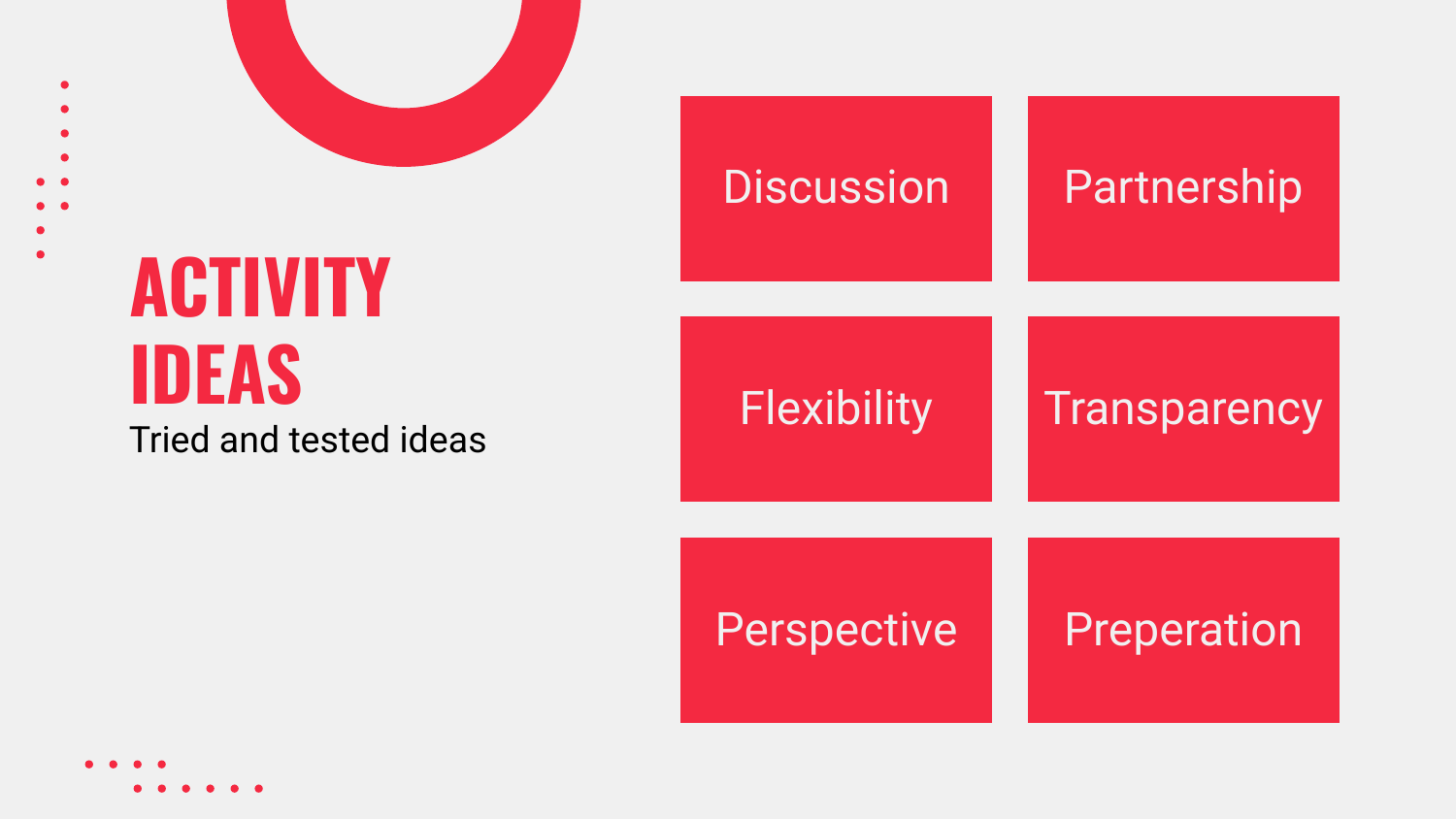

Discussion
Partnership
Flexibility
Transparency
Perspective
Preperation
# ACTIVITY IDEAS
Tried and tested ideas